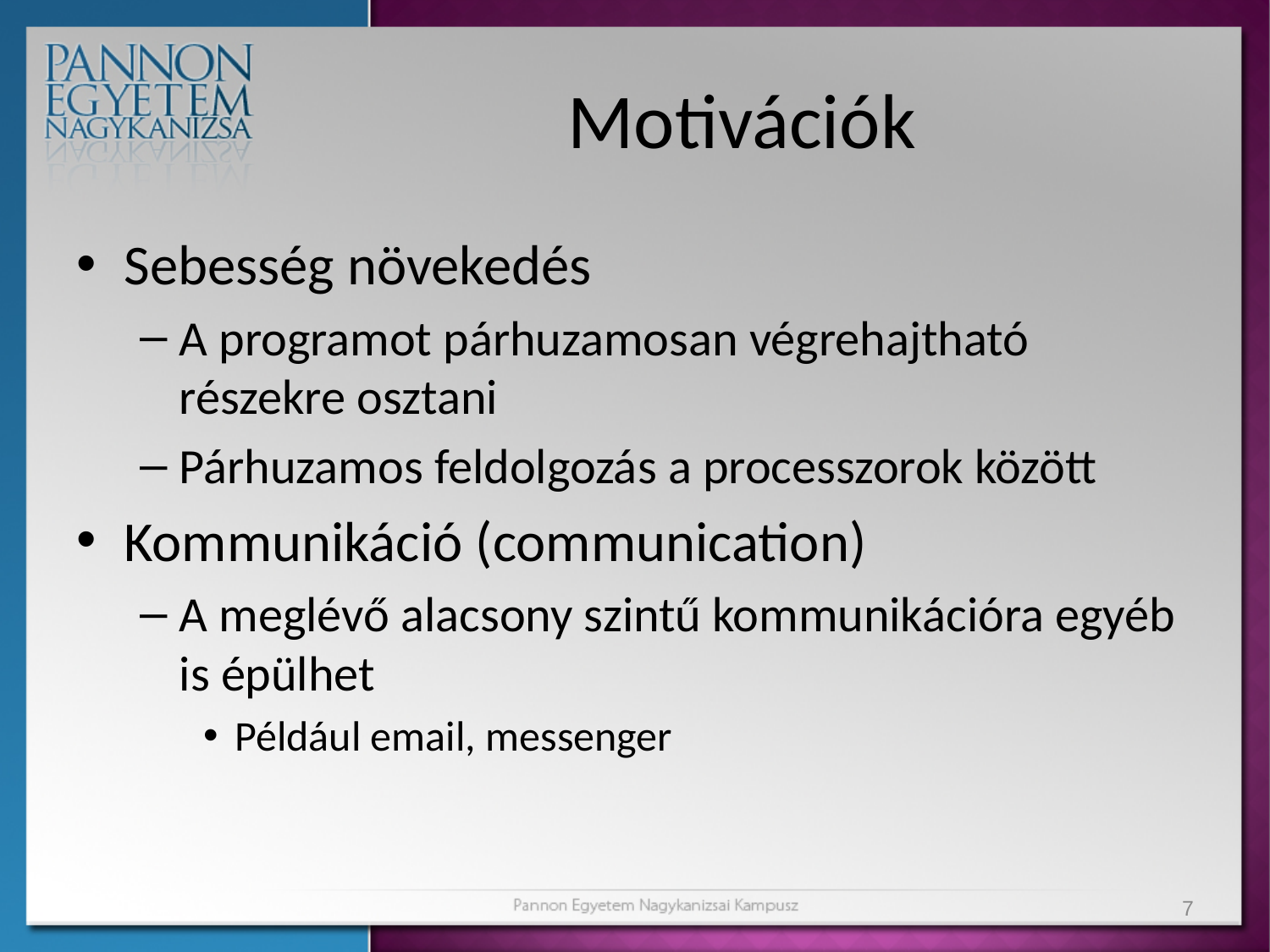

# Motivációk
Sebesség növekedés
A programot párhuzamosan végrehajtható részekre osztani
Párhuzamos feldolgozás a processzorok között
Kommunikáció (communication)
A meglévő alacsony szintű kommunikációra egyéb is épülhet
Például email, messenger

7